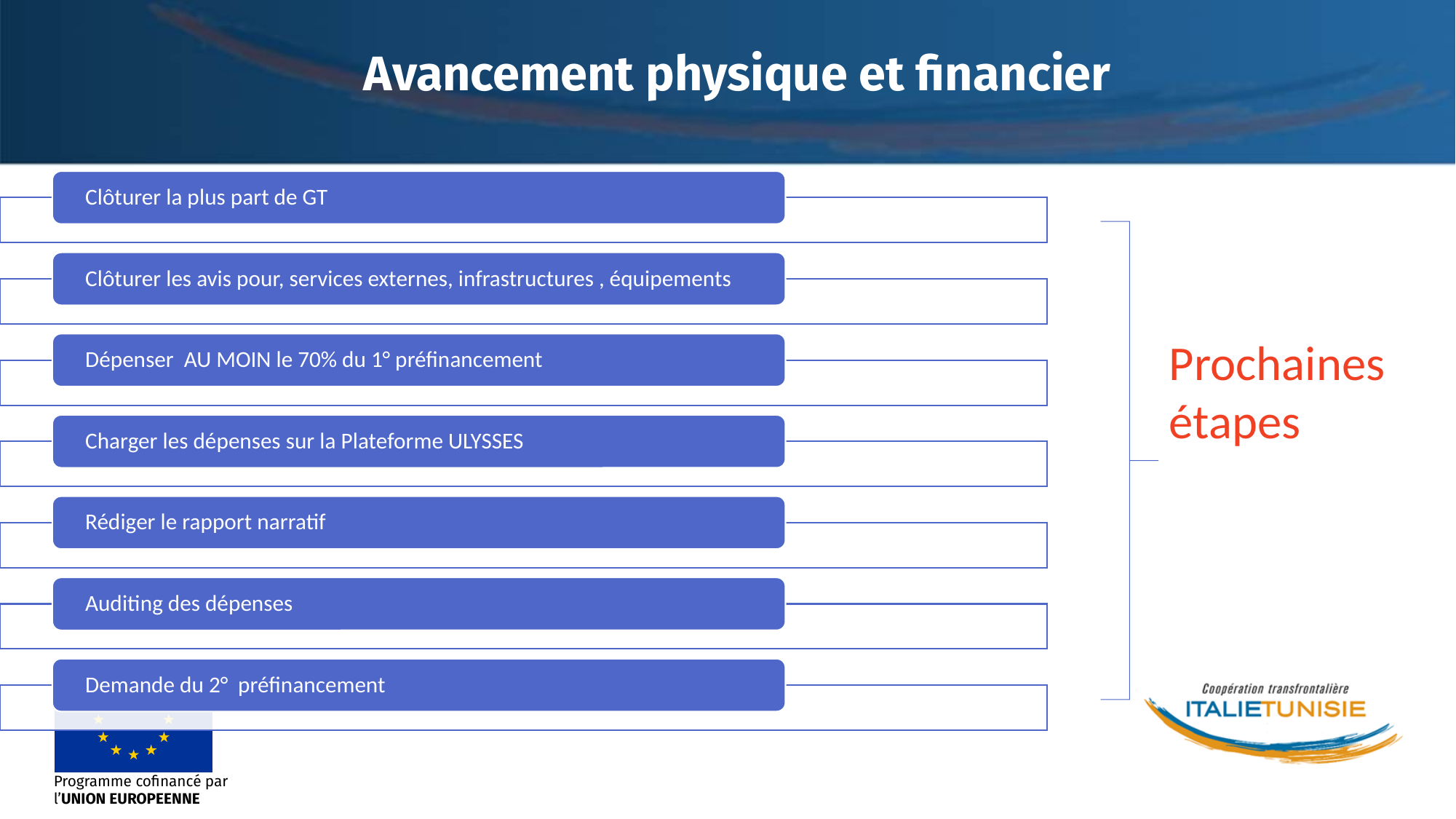

Avancement physique et financier
Clôturer la plus part de GT
Clôturer les avis pour, services externes, infrastructures , équipements
Dépenser  AU MOIN le 70% du 1° préfinancement
Charger les dépenses sur la Plateforme ULYSSES
Rédiger le rapport narratif
Auditing des dépenses
Demande du 2°  préfinancement

Prochaines étapes